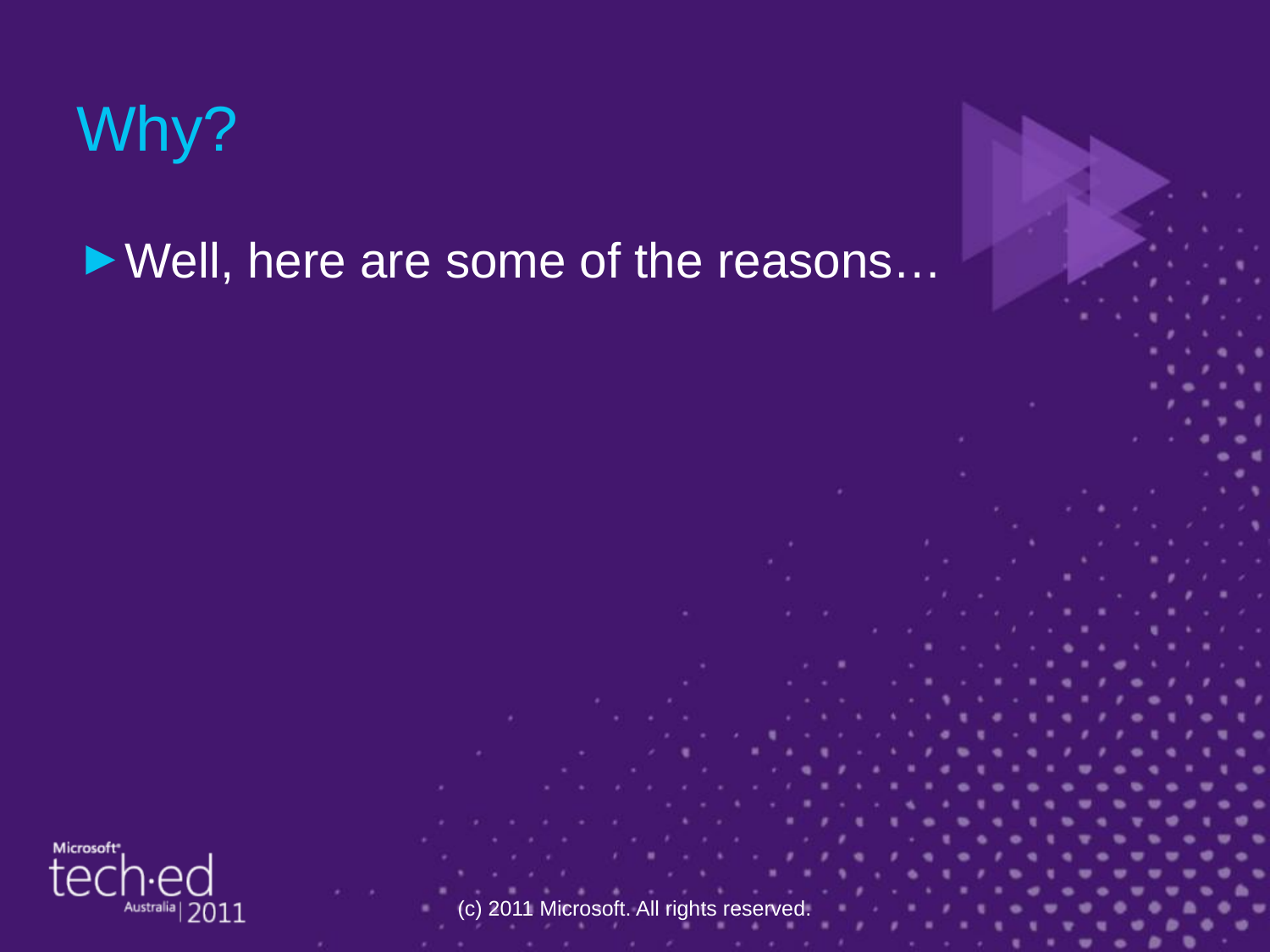

# Why?
Well, here are some of the reasons…
(c) 2011 Microsoft. All rights reserved.